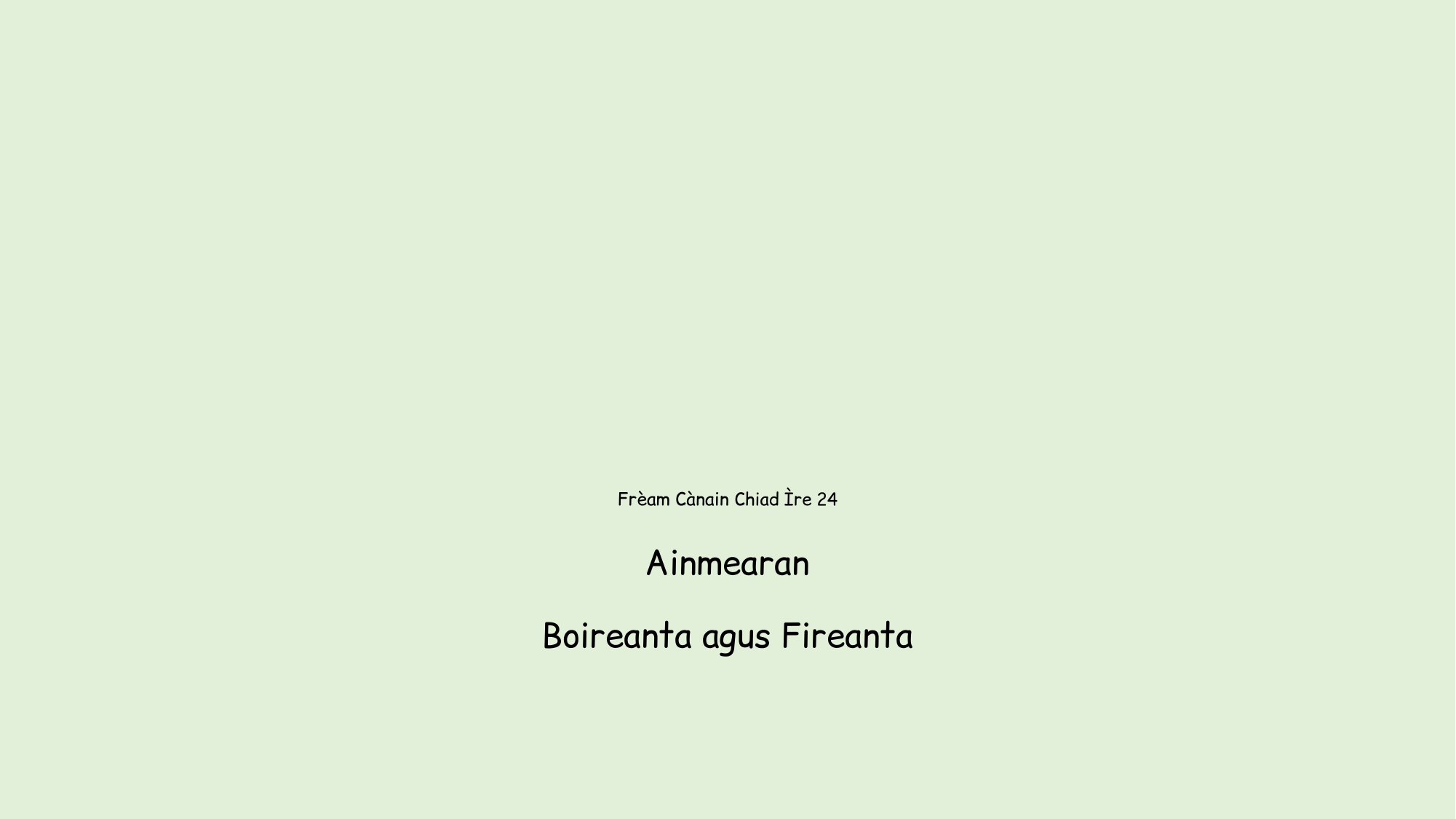

# Frèam Cànain Chiad Ìre 24 Ainmearan Boireanta agus Fireanta